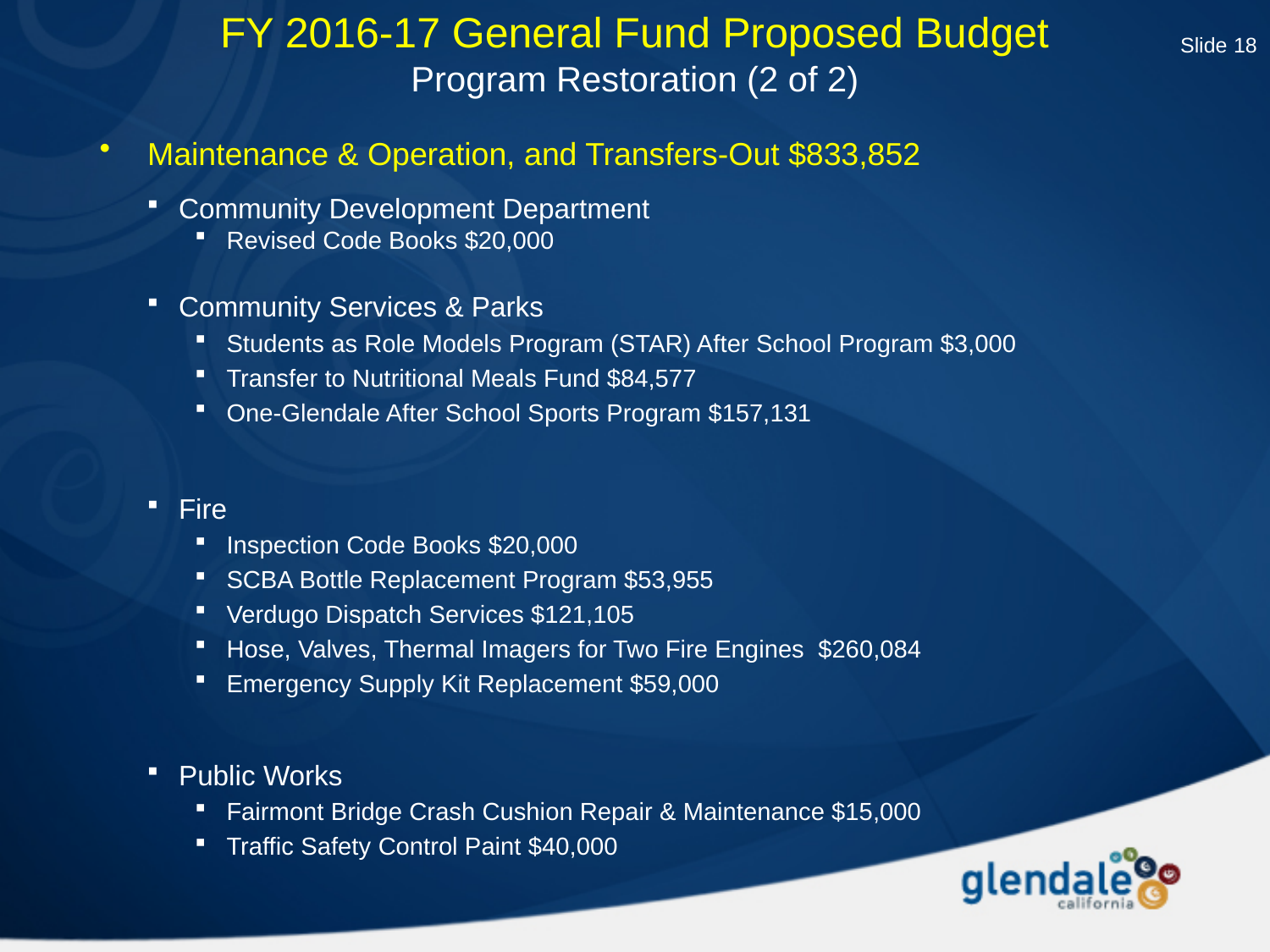

Slide 18
FY 2016-17 General Fund Proposed Budget
Program Restoration (2 of 2)
Maintenance & Operation, and Transfers-Out $833,852
Community Development Department
Revised Code Books $20,000

Community Services & Parks
Students as Role Models Program (STAR) After School Program $3,000
Transfer to Nutritional Meals Fund $84,577
One-Glendale After School Sports Program $157,131

Fire
Inspection Code Books $20,000
SCBA Bottle Replacement Program $53,955
Verdugo Dispatch Services $121,105
Hose, Valves, Thermal Imagers for Two Fire Engines  $260,084
Emergency Supply Kit Replacement $59,000

Public Works
Fairmont Bridge Crash Cushion Repair & Maintenance $15,000
Traffic Safety Control Paint $40,000